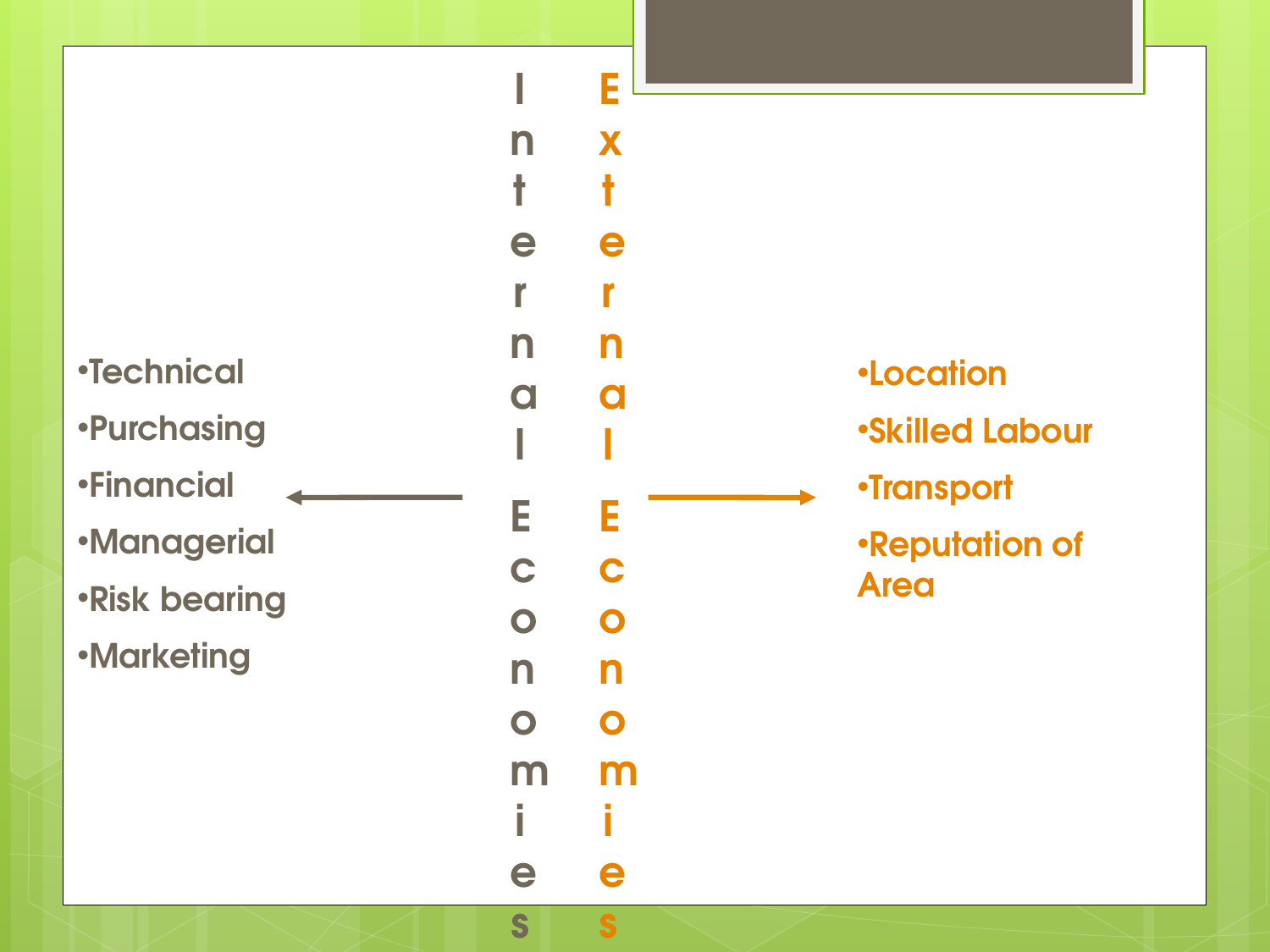

Internal
Economies
External
Economies

Technical
Purchasing
Financial
Managerial
Risk bearing
Marketing
Location
Skilled Labour
Transport
Reputation of  Area